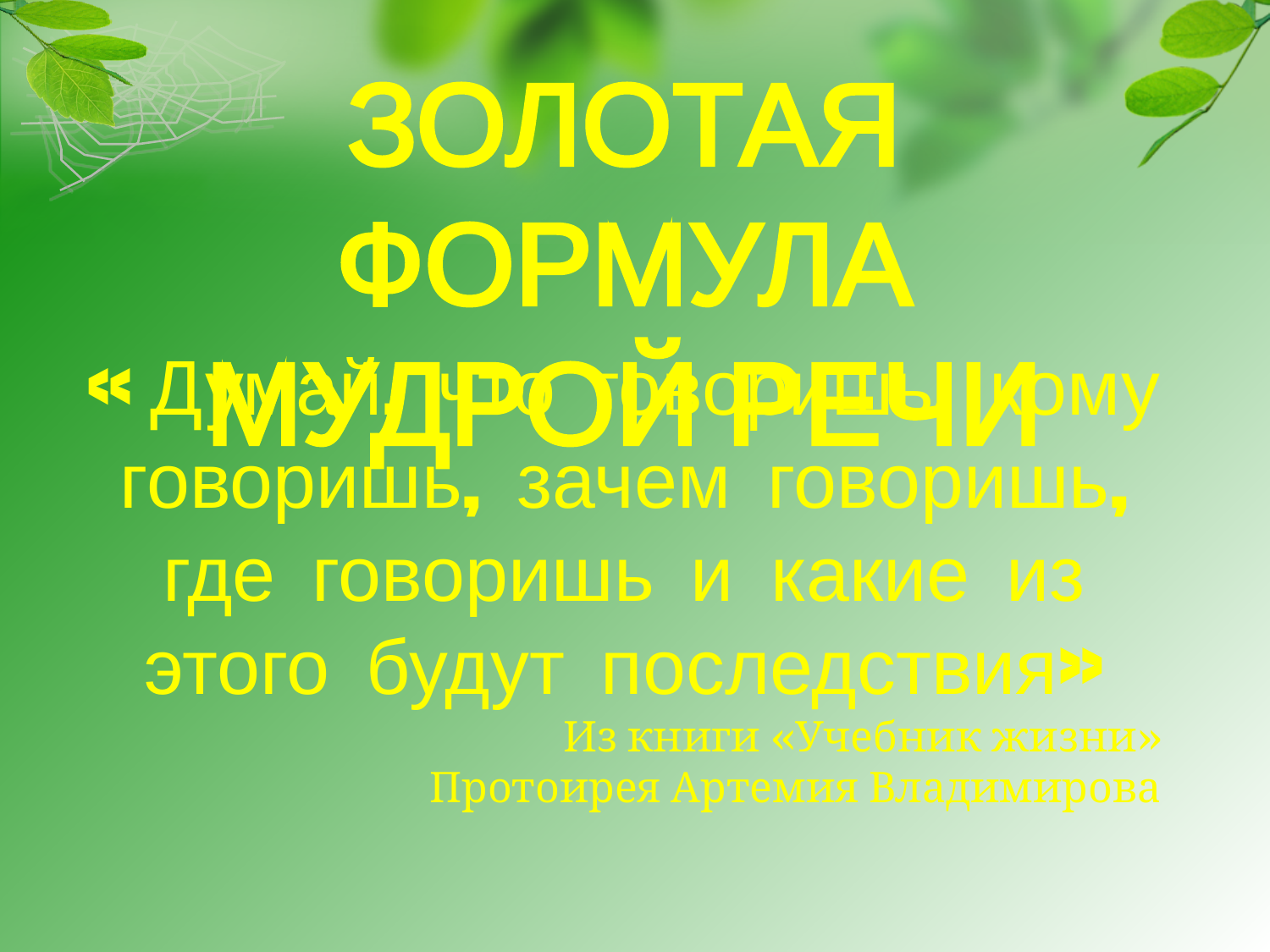

# Золотая формула мудрой речи
« Думай,  что  говоришь,  кому говоришь,  зачем  говоришь, где  говоришь  и  какие  из этого  будут  последствия»
Из книги «Учебник жизни»
 Протоирея Артемия Владимирова